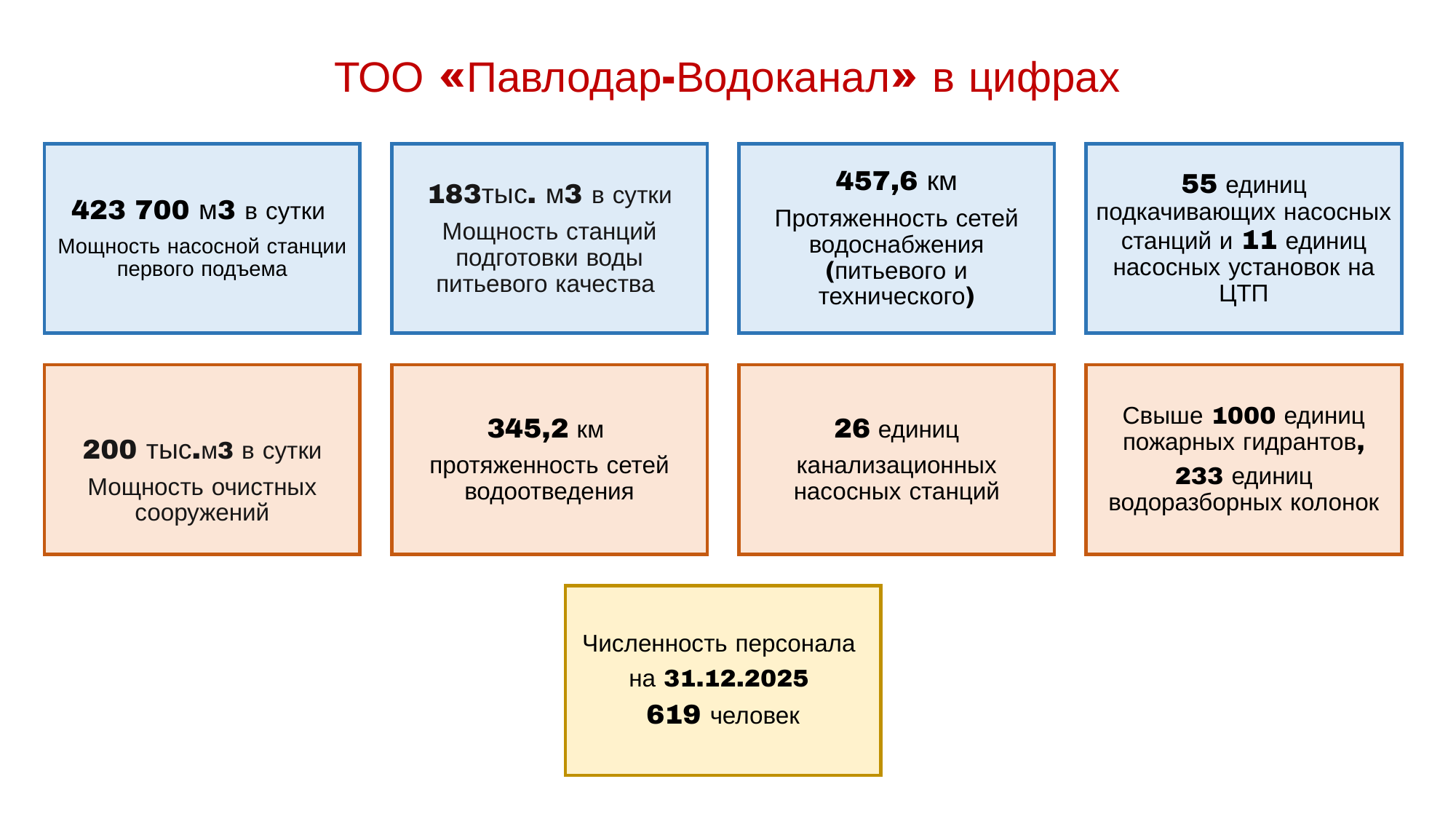

# ТОО «Павлодар-Водоканал» в цифрах
423 700 м3 в сутки
Мощность насосной станции первого подъема
183тыс. м3 в сутки
Мощность станций подготовки воды питьевого качества
457,6 км
Протяженность сетей водоснабжения (питьевого и технического)
55 единиц подкачивающих насосных станций и 11 единиц насосных установок на ЦТП

200 тыс.м3 в сутки
Мощность очистных сооружений
345,2 км
протяженность сетей водоотведения
26 единиц
канализационных насосных станций
Свыше 1000 единиц пожарных гидрантов,
233 единиц водоразборных колонок
Численность персонала
на 31.12.2025
619 человек